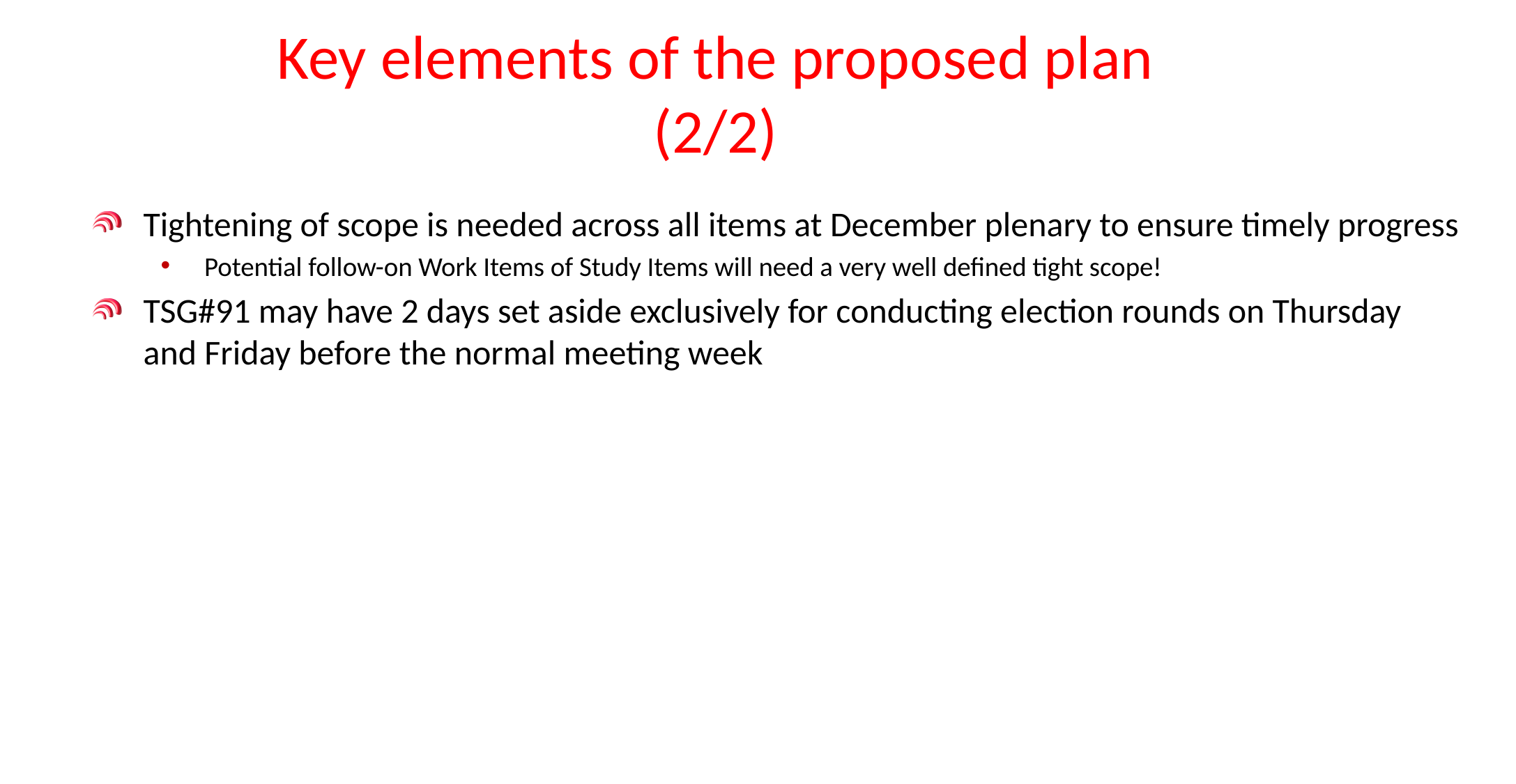

# Key elements of the proposed plan (2/2)

Tightening of scope is needed across all items at December plenary to ensure timely progress
Potential follow-on Work Items of Study Items will need a very well defined tight scope!
TSG#91 may have 2 days set aside exclusively for conducting election rounds on Thursday and Friday before the normal meeting week